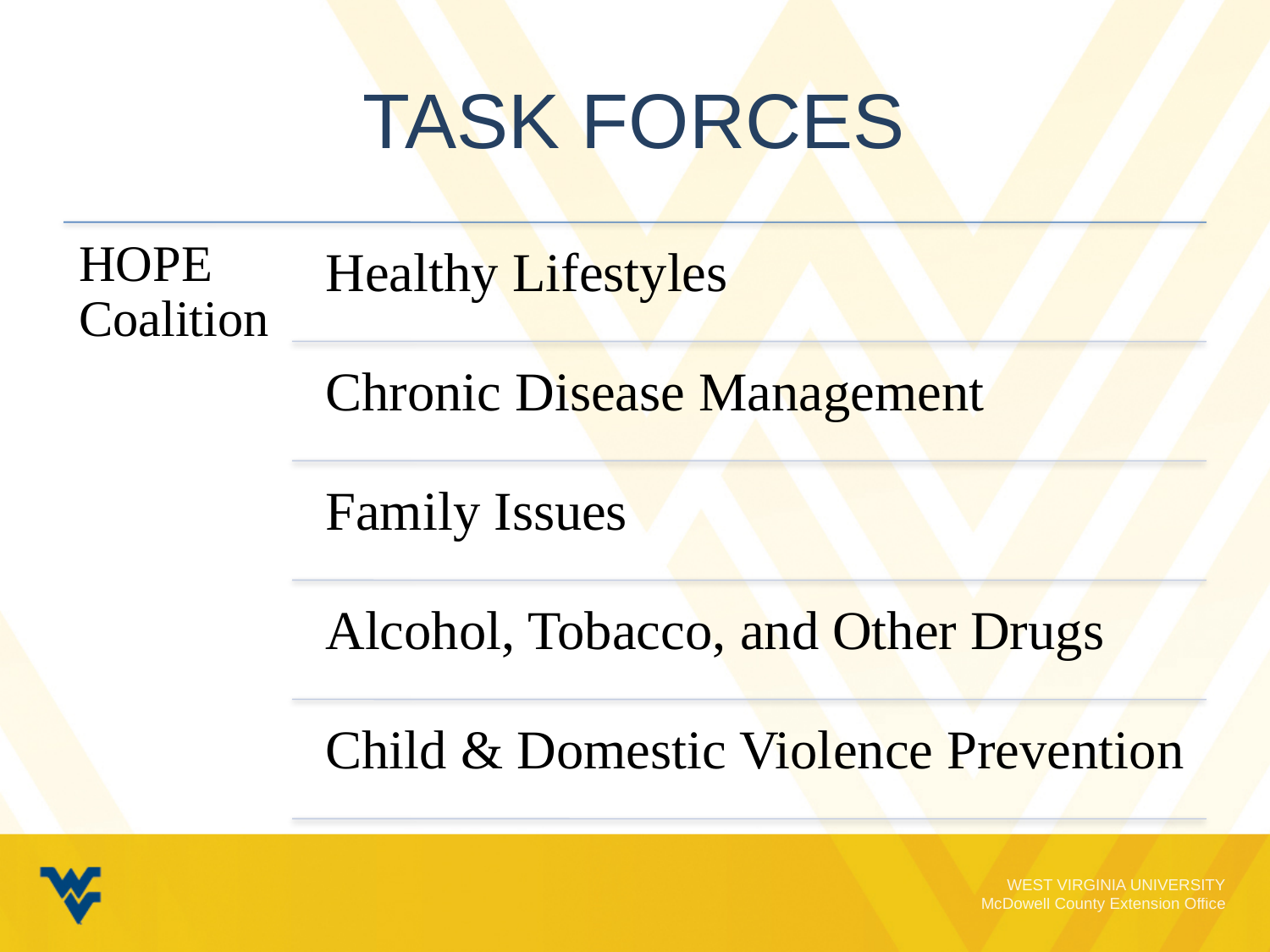

# Task forces
HOPE Coalition
Healthy Lifestyles
Chronic Disease Management
Family Issues
Alcohol, Tobacco, and Other Drugs
Child & Domestic Violence Prevention